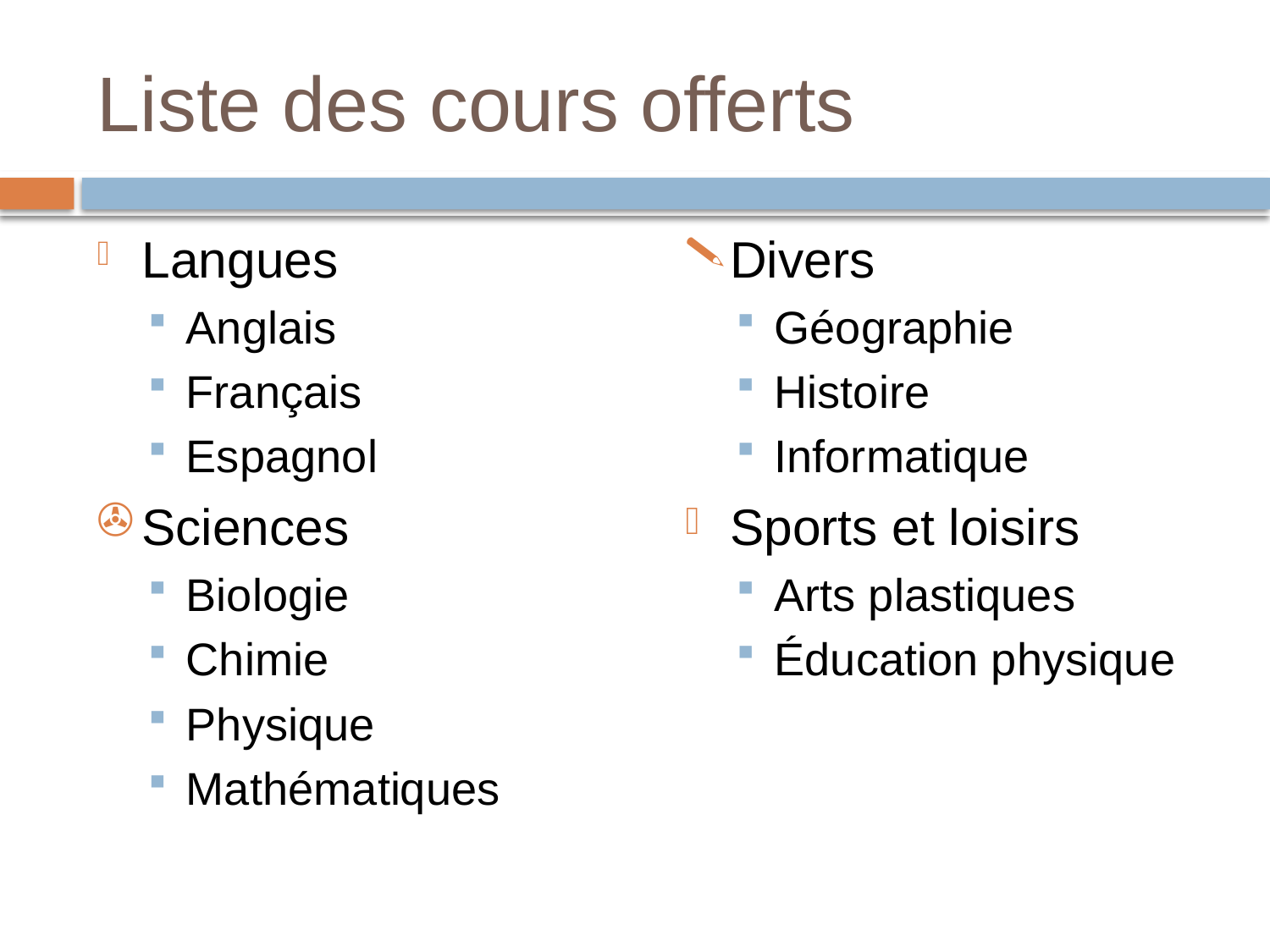

# Liste des cours offerts
Langues
Anglais
Français
Espagnol
Sciences
Biologie
Chimie
Physique
Mathématiques
Divers
Géographie
Histoire
Informatique
Sports et loisirs
Arts plastiques
Éducation physique